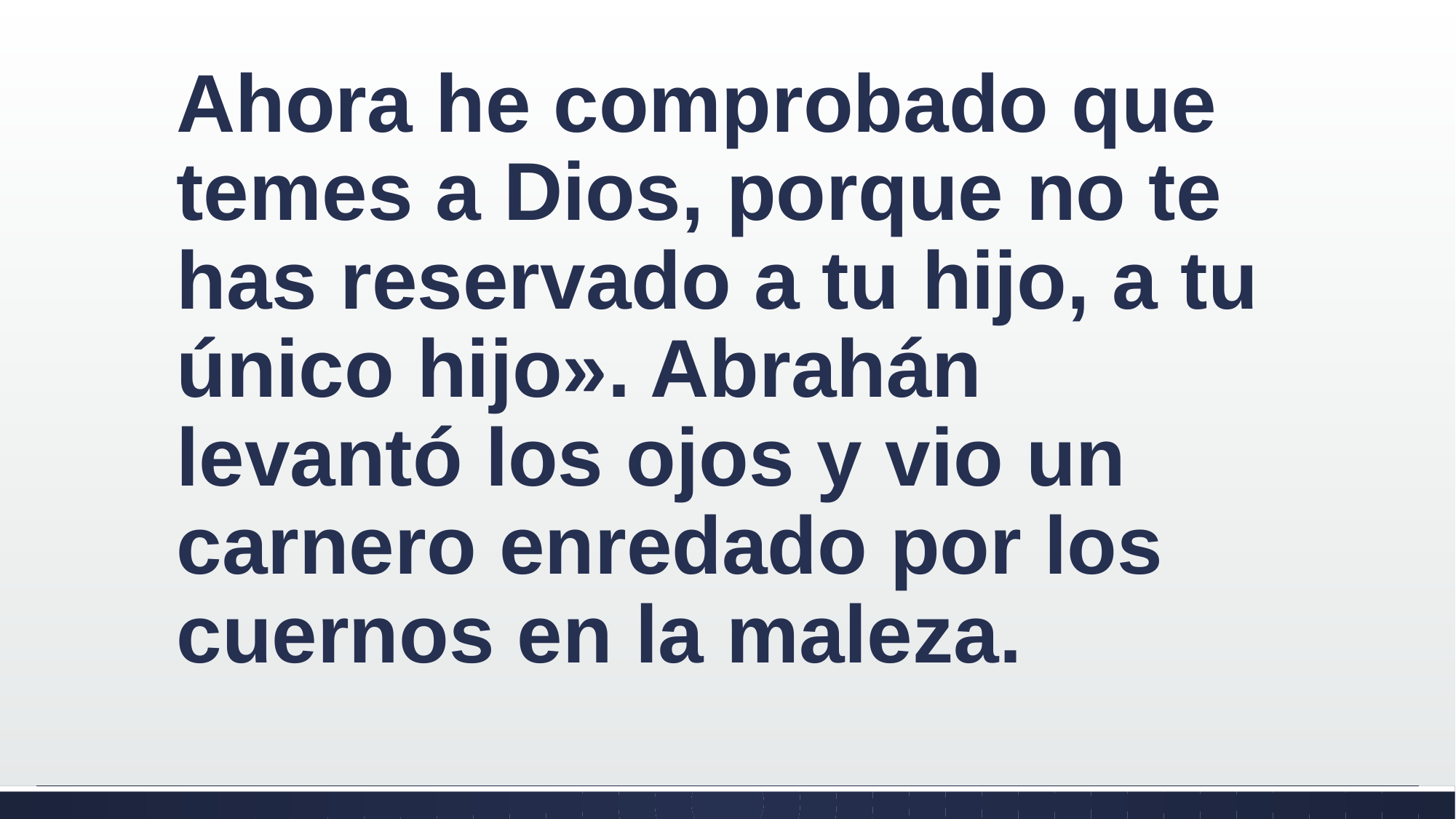

#
Ahora he comprobado que temes a Dios, porque no te has reservado a tu hijo, a tu único hijo». Abrahán levantó los ojos y vio un carnero enredado por los cuernos en la maleza.